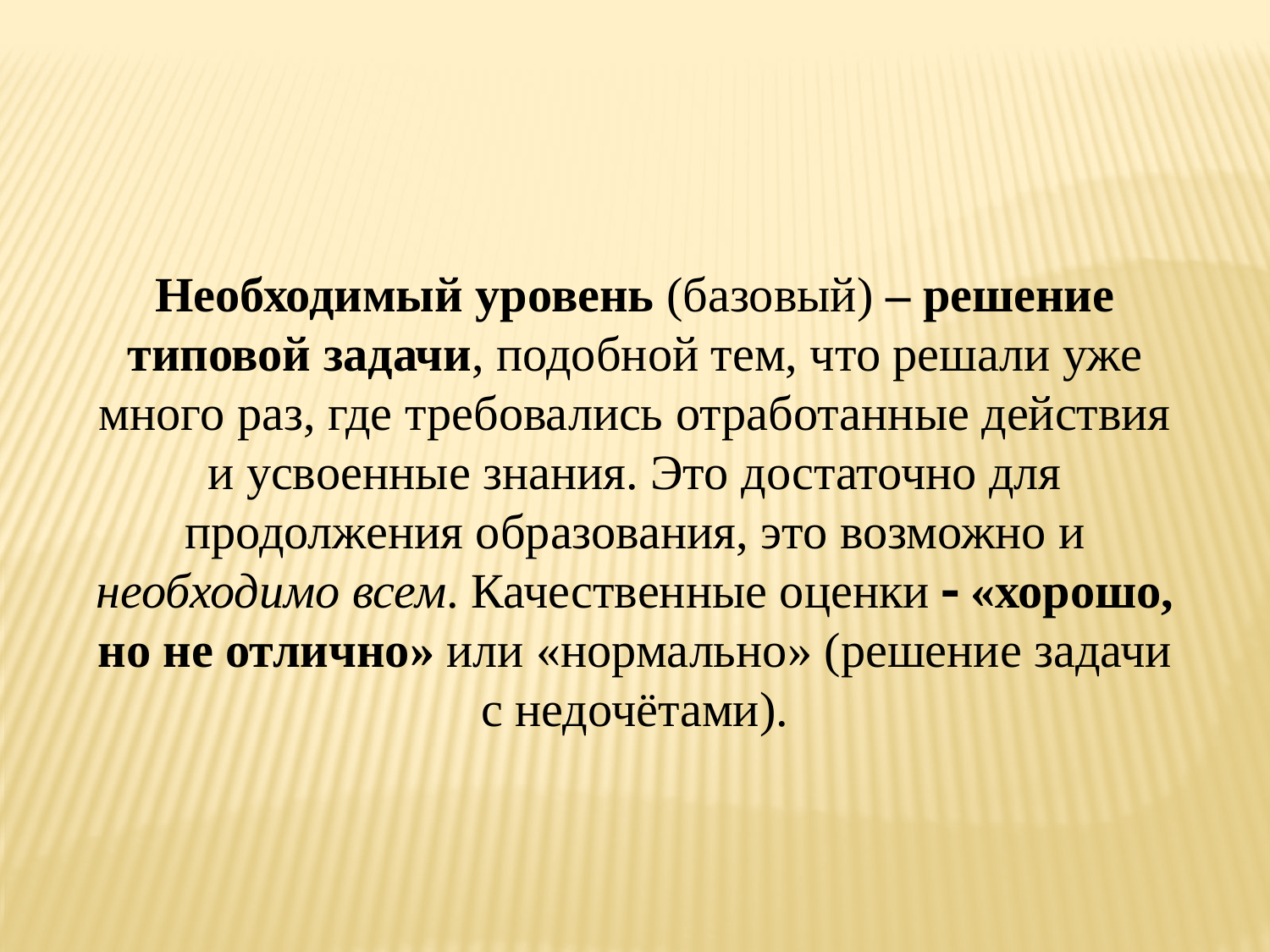

Необходимый уровень (базовый) – решение типовой задачи, подобной тем, что решали уже много раз, где требовались отработанные действия и усвоенные знания. Это достаточно для продолжения образования, это возможно и необходимо всем. Качественные оценки − «хорошо, но не отлично» или «нормально» (решение задачи с недочётами).